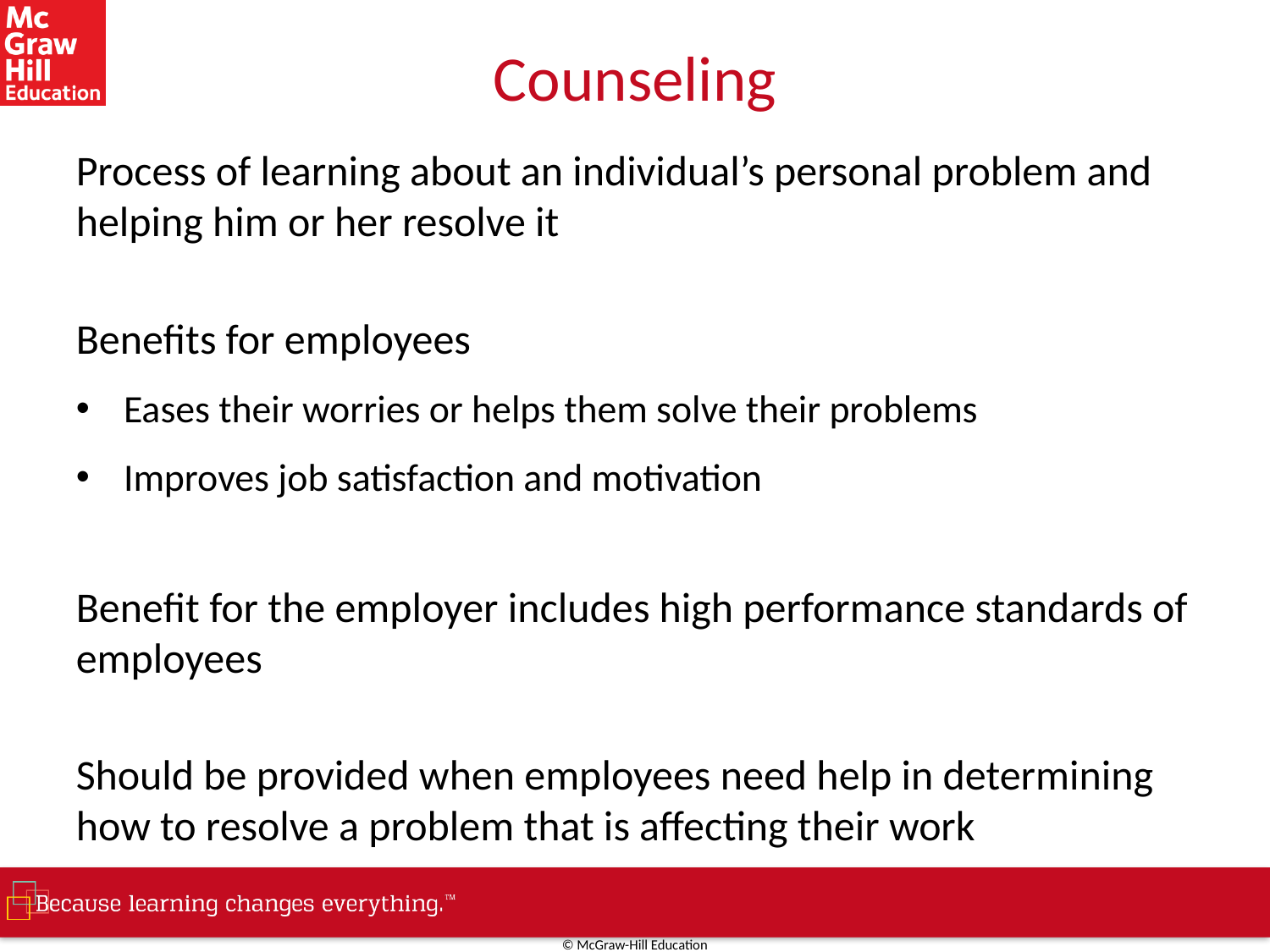

# Counseling
Process of learning about an individual’s personal problem and helping him or her resolve it

Benefits for employees
Eases their worries or helps them solve their problems
Improves job satisfaction and motivation

Benefit for the employer includes high performance standards of employees

Should be provided when employees need help in determining how to resolve a problem that is affecting their work